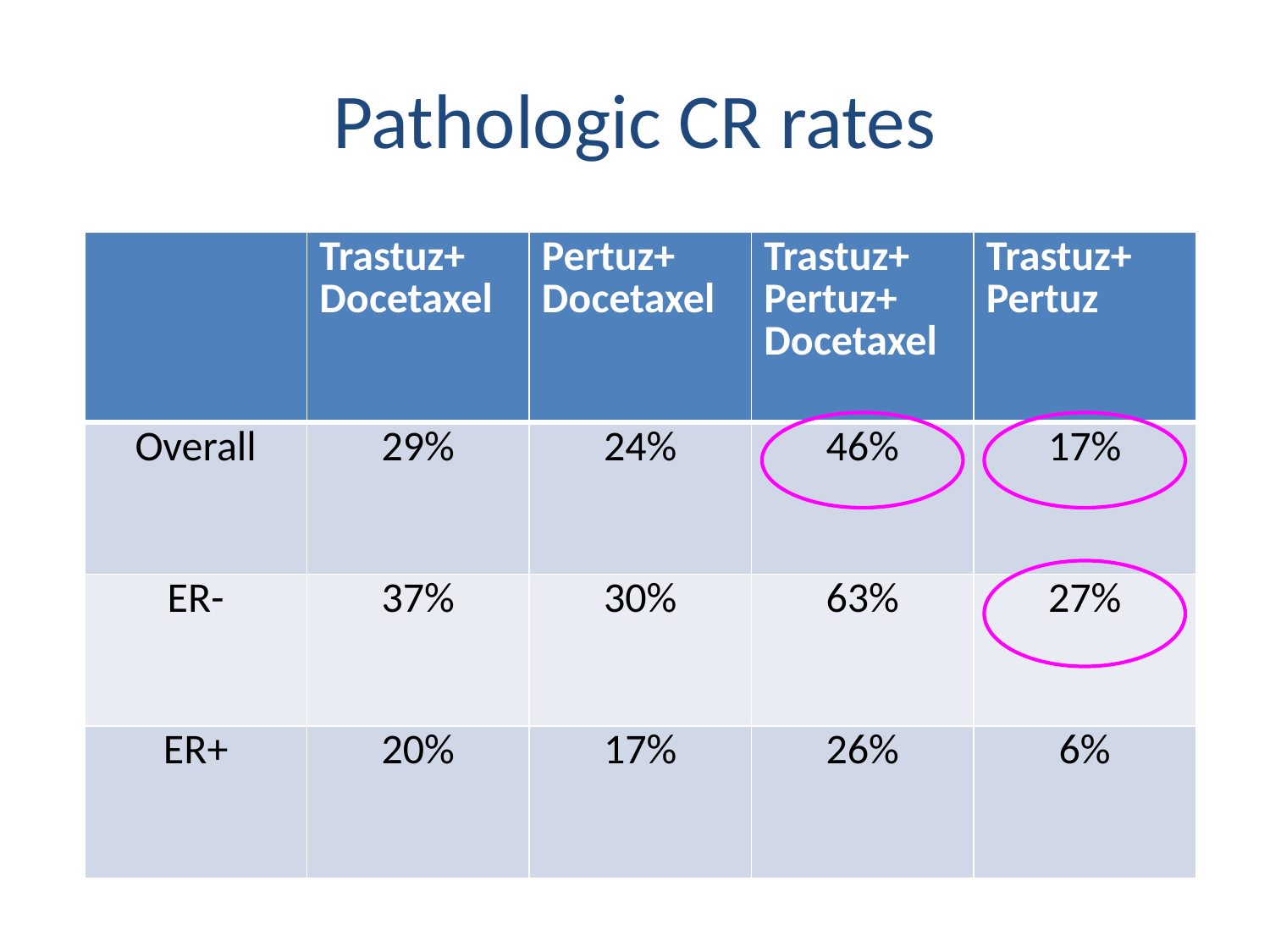

# Pathologic CR rates
|  | Trastuz+ Docetaxel | Pertuz+ Docetaxel | Trastuz+ Pertuz+ Docetaxel | Trastuz+ Pertuz |
| --- | --- | --- | --- | --- |
| Overall | 29% | 24% | 46% | 17% |
| ER- | 37% | 30% | 63% | 27% |
| ER+ | 20% | 17% | 26% | 6% |